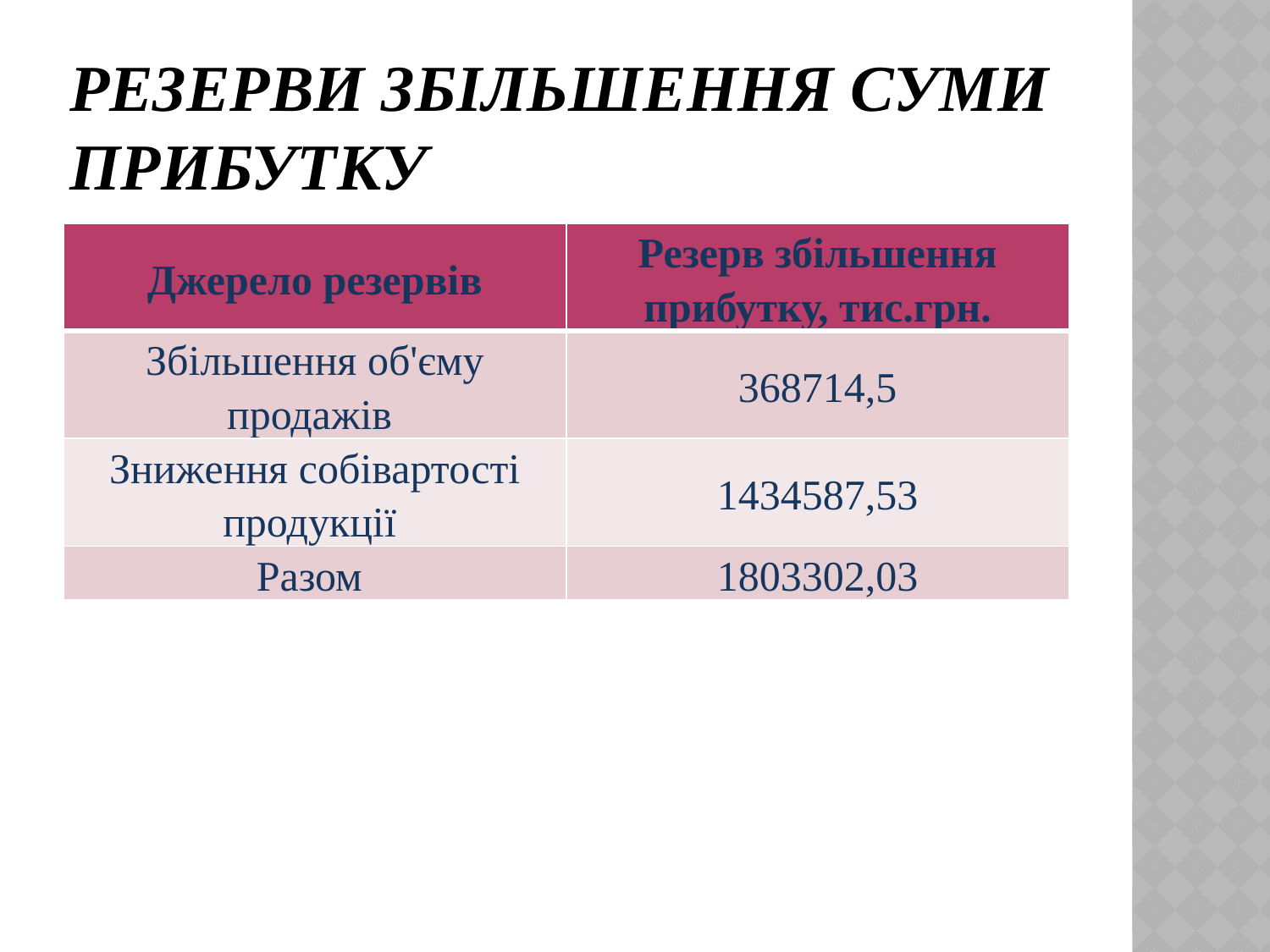

# Резерви збільшення суми прибутку
| Джерело резервів | Резерв збільшення прибутку, тис.грн. |
| --- | --- |
| Збільшення об'єму продажів | 368714,5 |
| Зниження собівартості продукції | 1434587,53 |
| Разом | 1803302,03 |